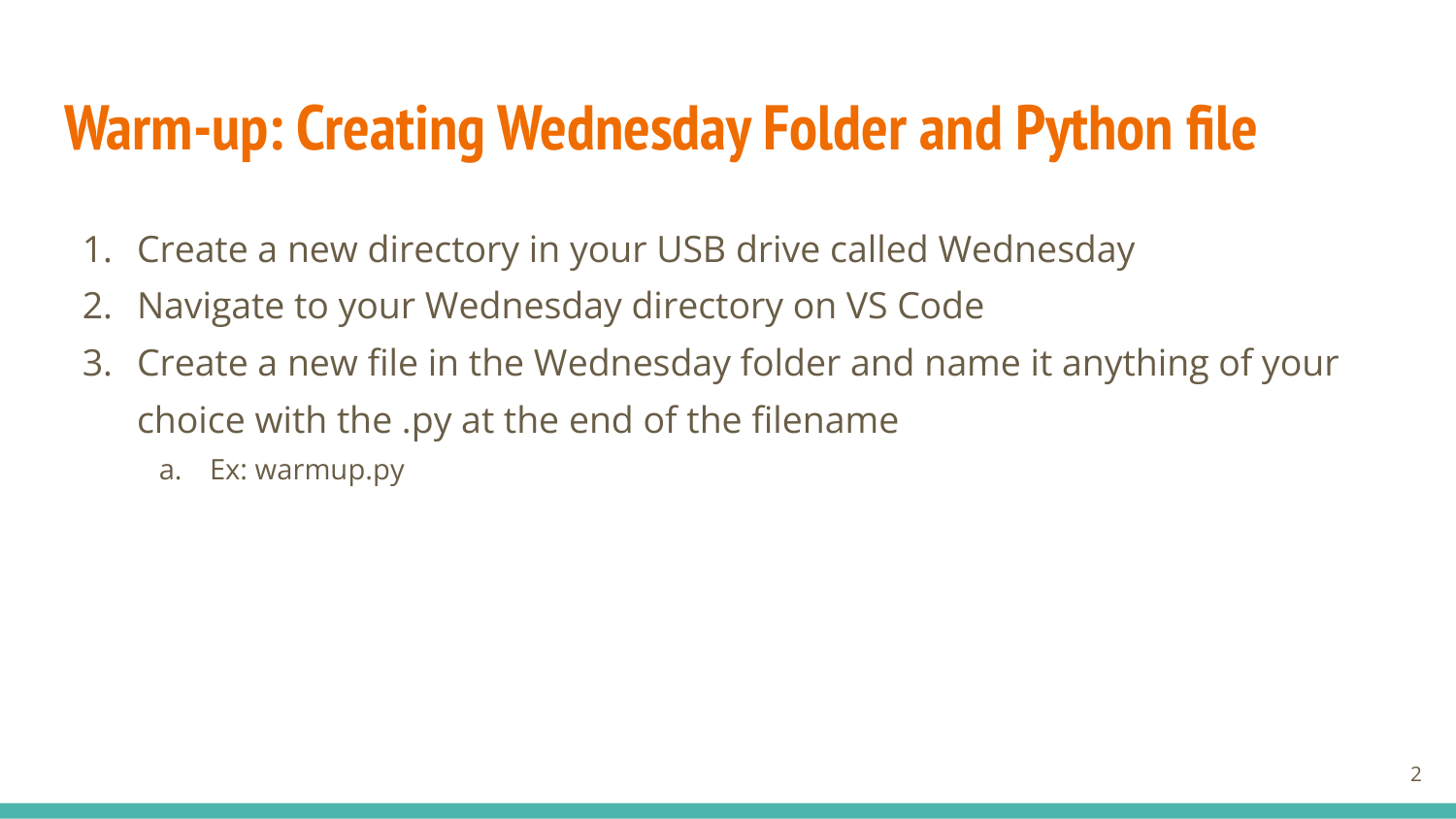

# Warm-up: Creating Wednesday Folder and Python file
Create a new directory in your USB drive called Wednesday
Navigate to your Wednesday directory on VS Code
Create a new file in the Wednesday folder and name it anything of your choice with the .py at the end of the filename
Ex: warmup.py

2